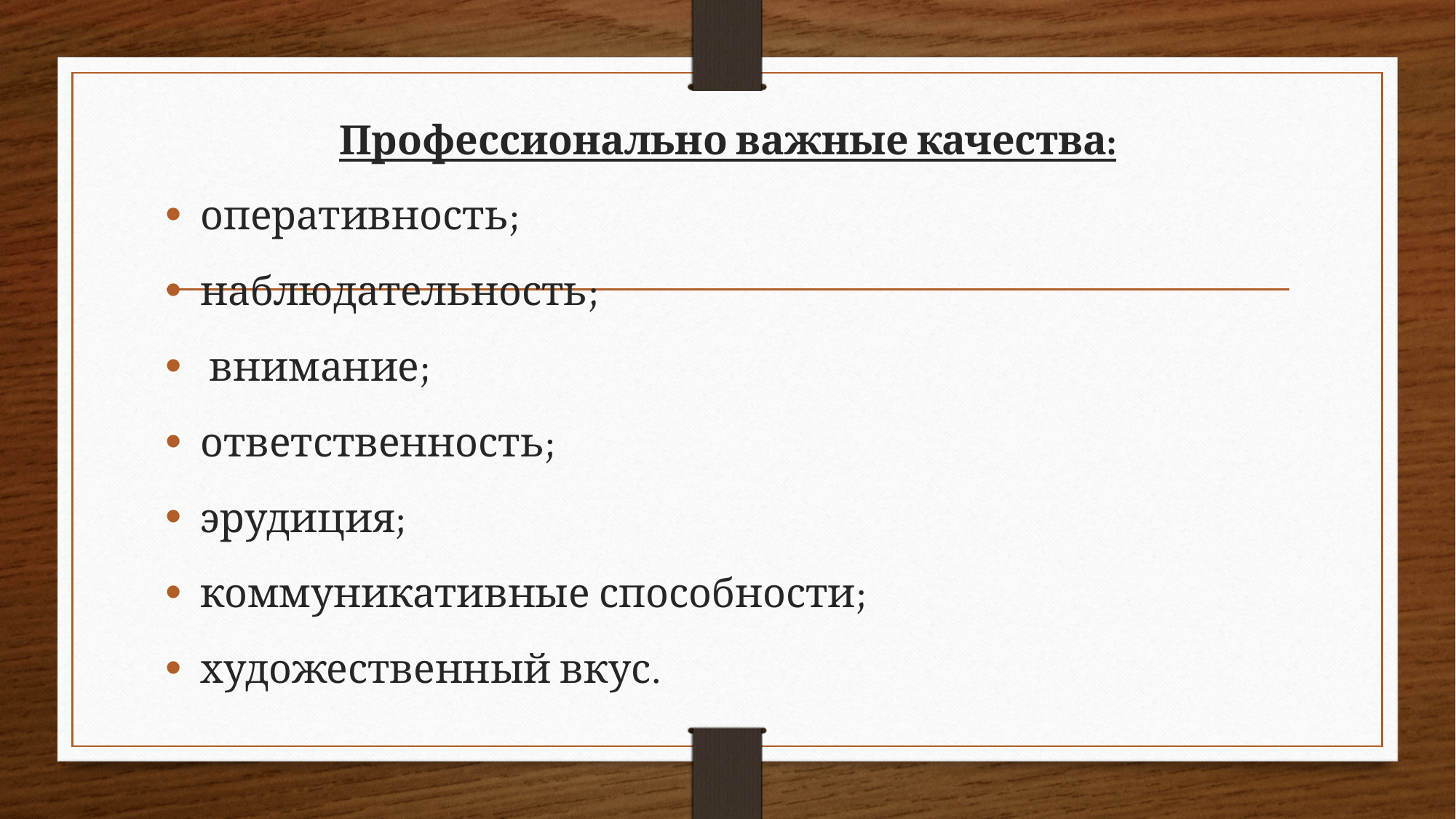

Профессионально важные качества:
оперативность;
наблюдательность;
 внимание;
ответственность;
эрудиция;
коммуникативные способности;
художественный вкус.

#